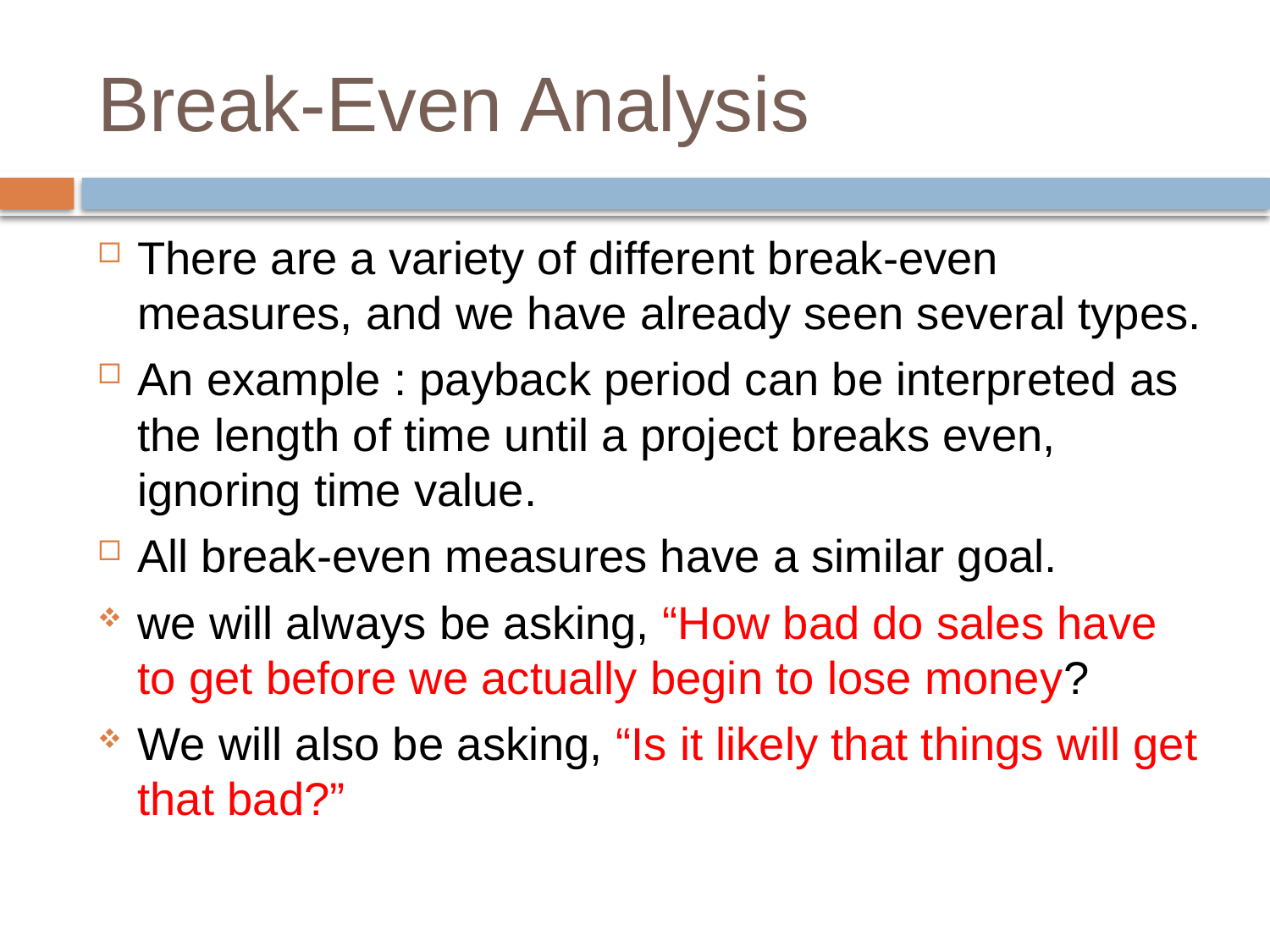

# Break-Even Analysis
There are a variety of different break-even measures, and we have already seen several types.
An example : payback period can be interpreted as the length of time until a project breaks even, ignoring time value.
All break-even measures have a similar goal.
we will always be asking, “How bad do sales have to get before we actually begin to lose money?
We will also be asking, “Is it likely that things will get that bad?”